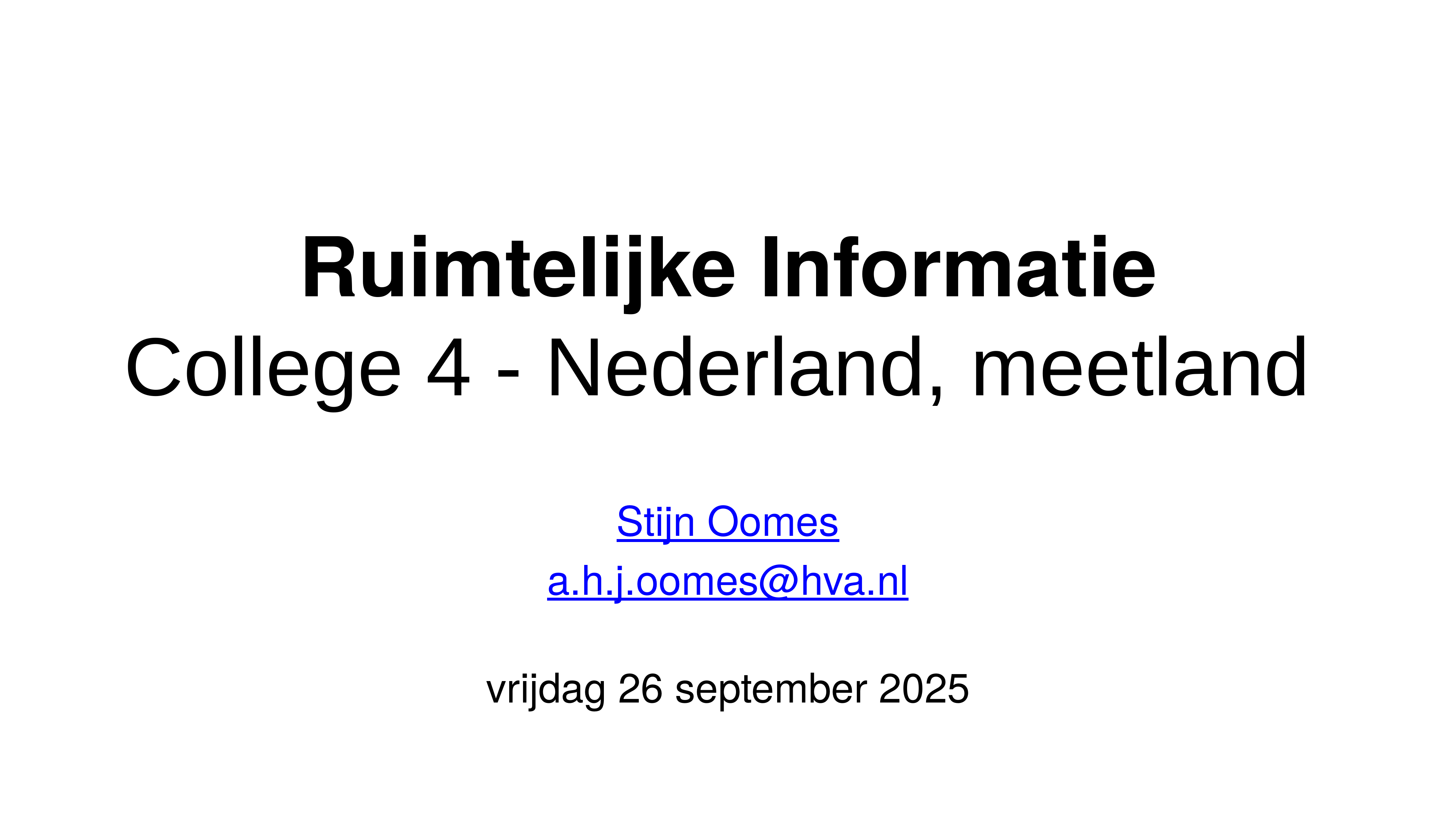

# Ruimtelijke Informatie
College 4 - Nederland, meetland
Stijn Oomes
a.h.j.oomes@hva.nl

vrijdag 26 september 2025